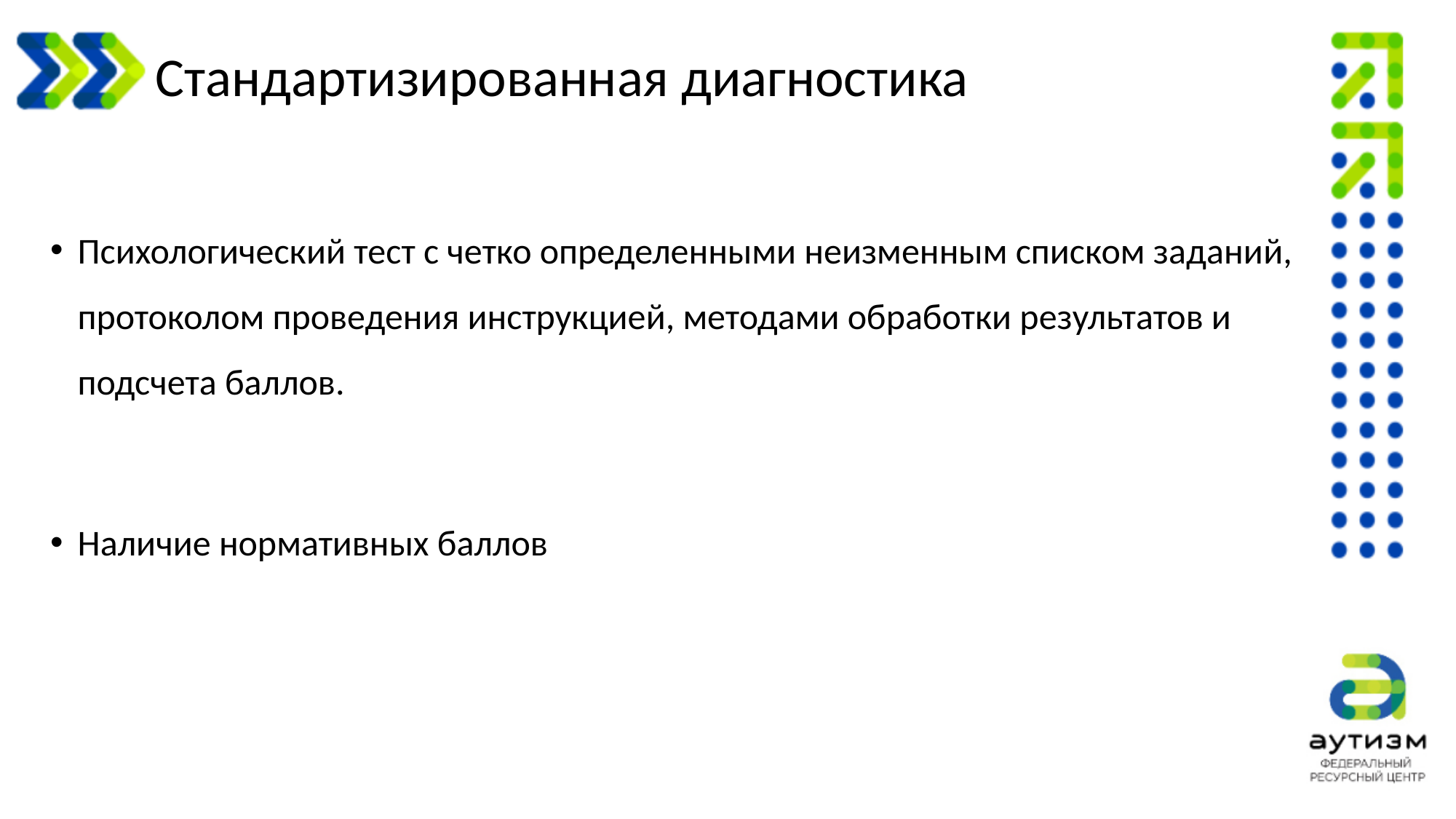

# Стандартизированная диагностика
Психологический тест с четко определенными неизменным списком заданий, протоколом проведения инструкцией, методами обработки результатов и подсчета баллов.

Наличие нормативных баллов